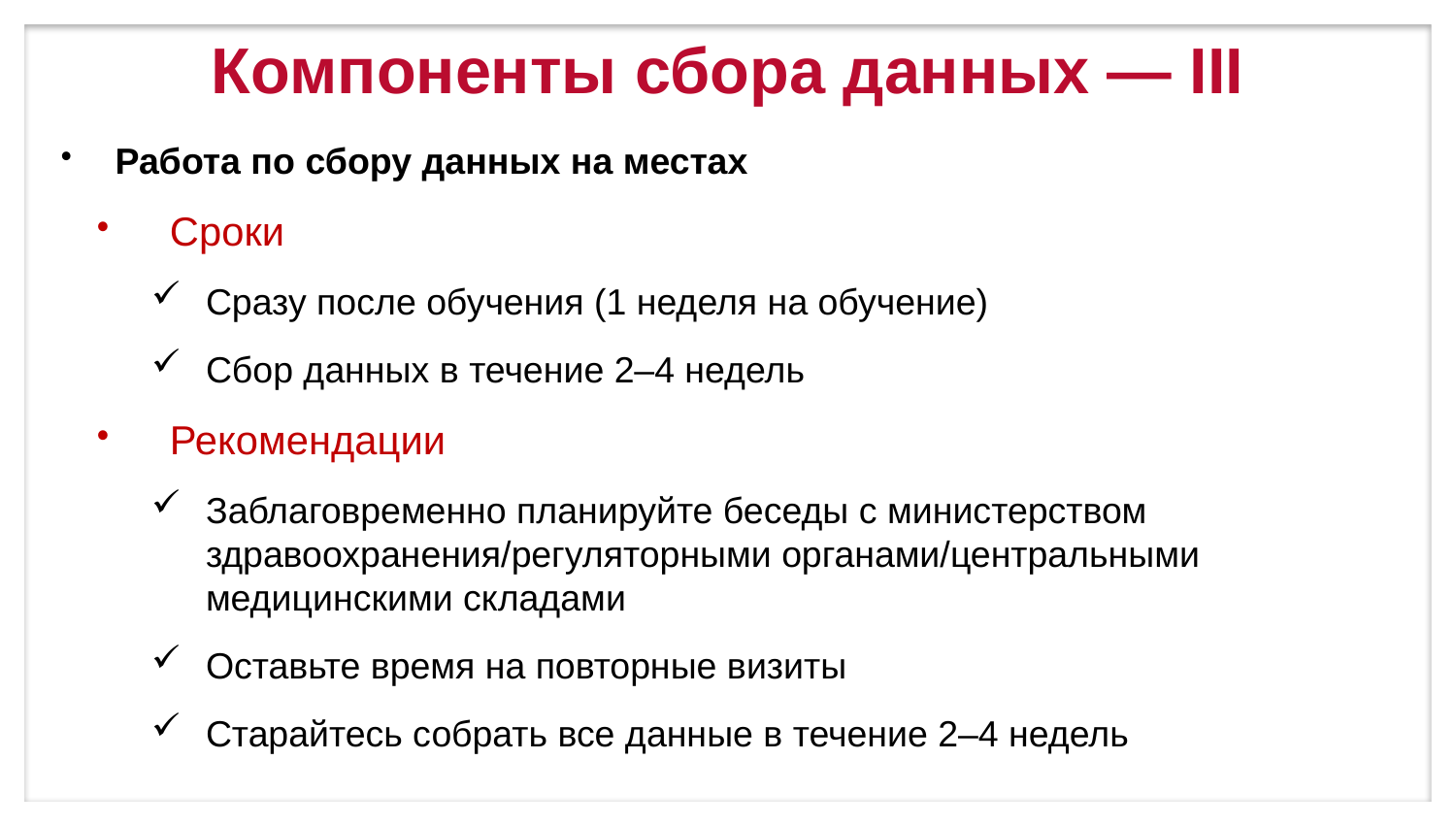

Компоненты сбора данных ― III
Работа по сбору данных на местах
Сроки
Сразу после обучения (1 неделя на обучение)
Сбор данных в течение 2–4 недель
Рекомендации
Заблаговременно планируйте беседы с министерством здравоохранения/регуляторными органами/центральными медицинскими складами
Оставьте время на повторные визиты
Старайтесь собрать все данные в течение 2–4 недель